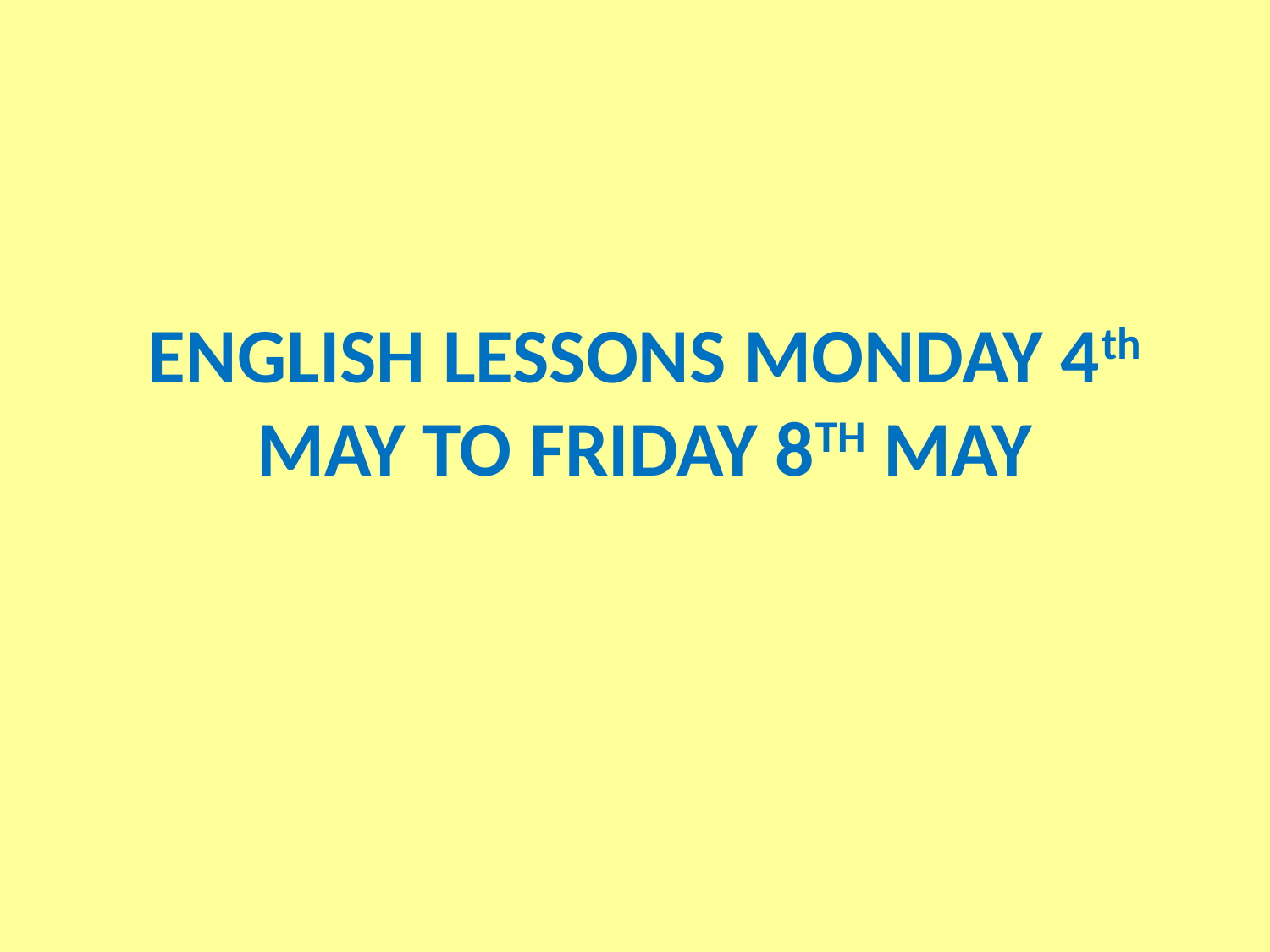

# ENGLISH LESSONS MONDAY 4th MAY TO FRIDAY 8TH MAY